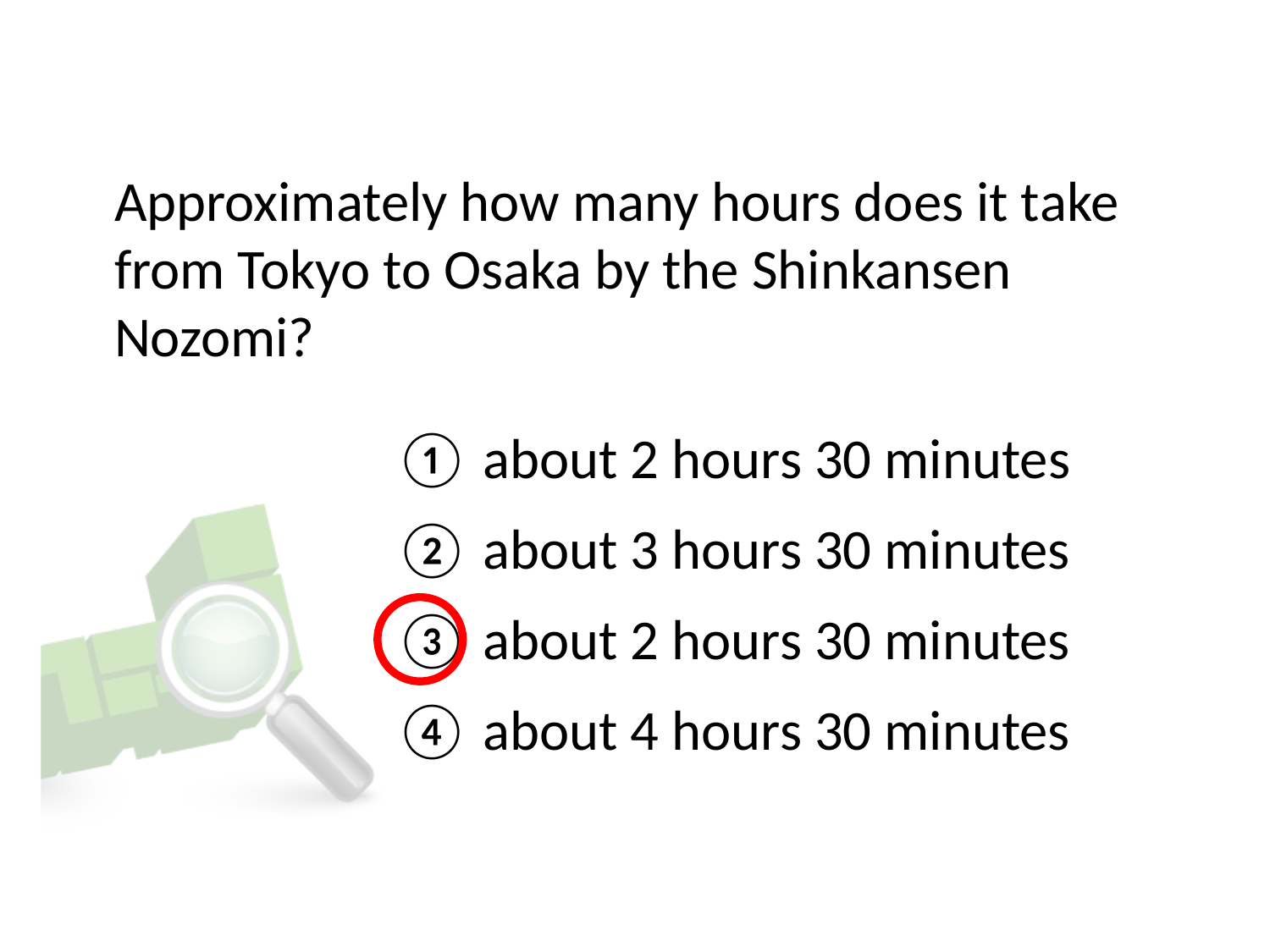

# Approximately how many hours does it take from Tokyo to Osaka by the Shinkansen Nozomi?
① about 2 hours 30 minutes
② about 3 hours 30 minutes
③ about 2 hours 30 minutes
④ about 4 hours 30 minutes